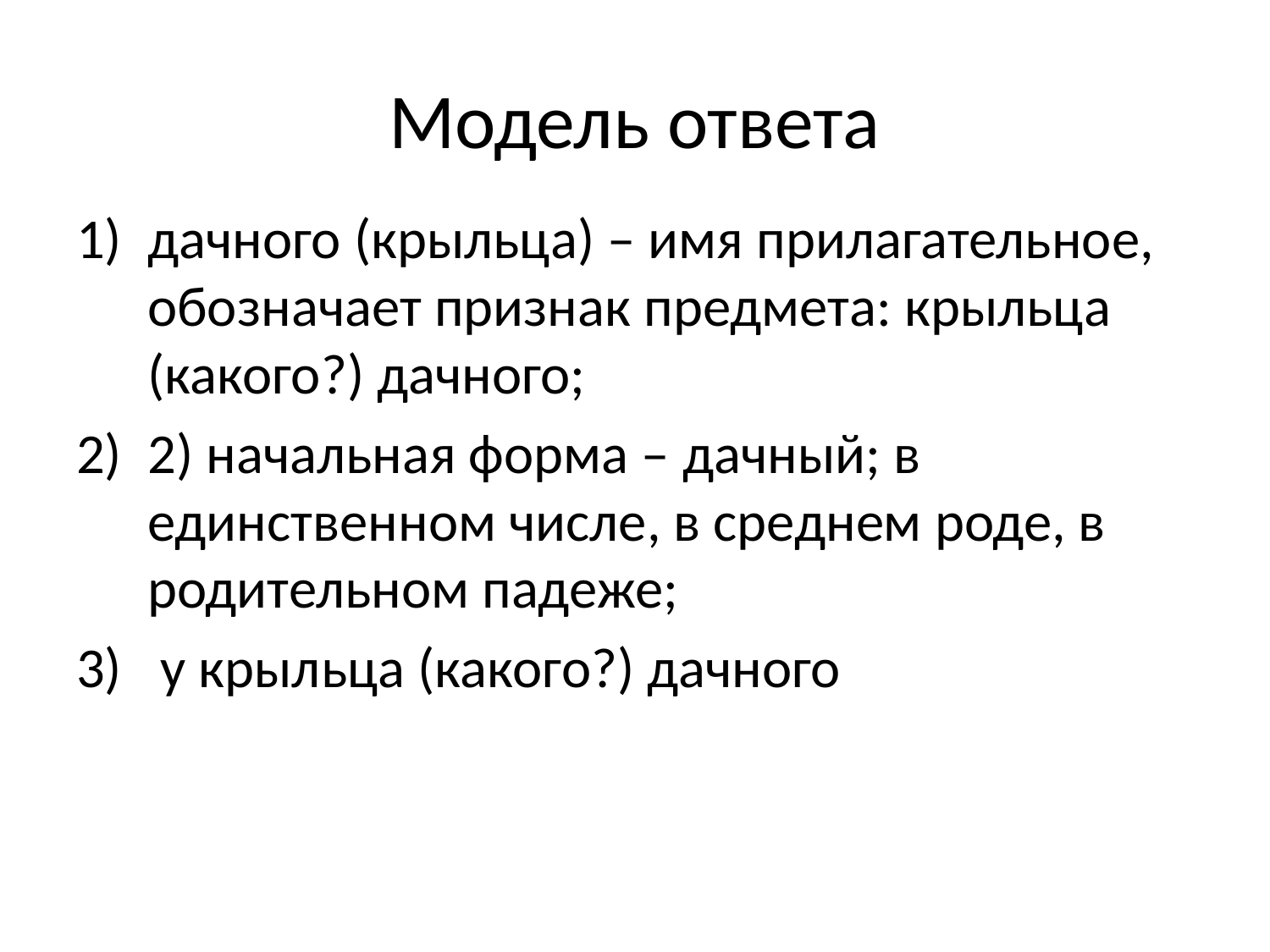

# Модель ответа
дачного (крыльца) – имя прилагательное, обозначает признак предмета: крыльца (какого?) дачного;
2) начальная форма – дачный; в единственном числе, в среднем роде, в родительном падеже;
 у крыльца (какого?) дачного